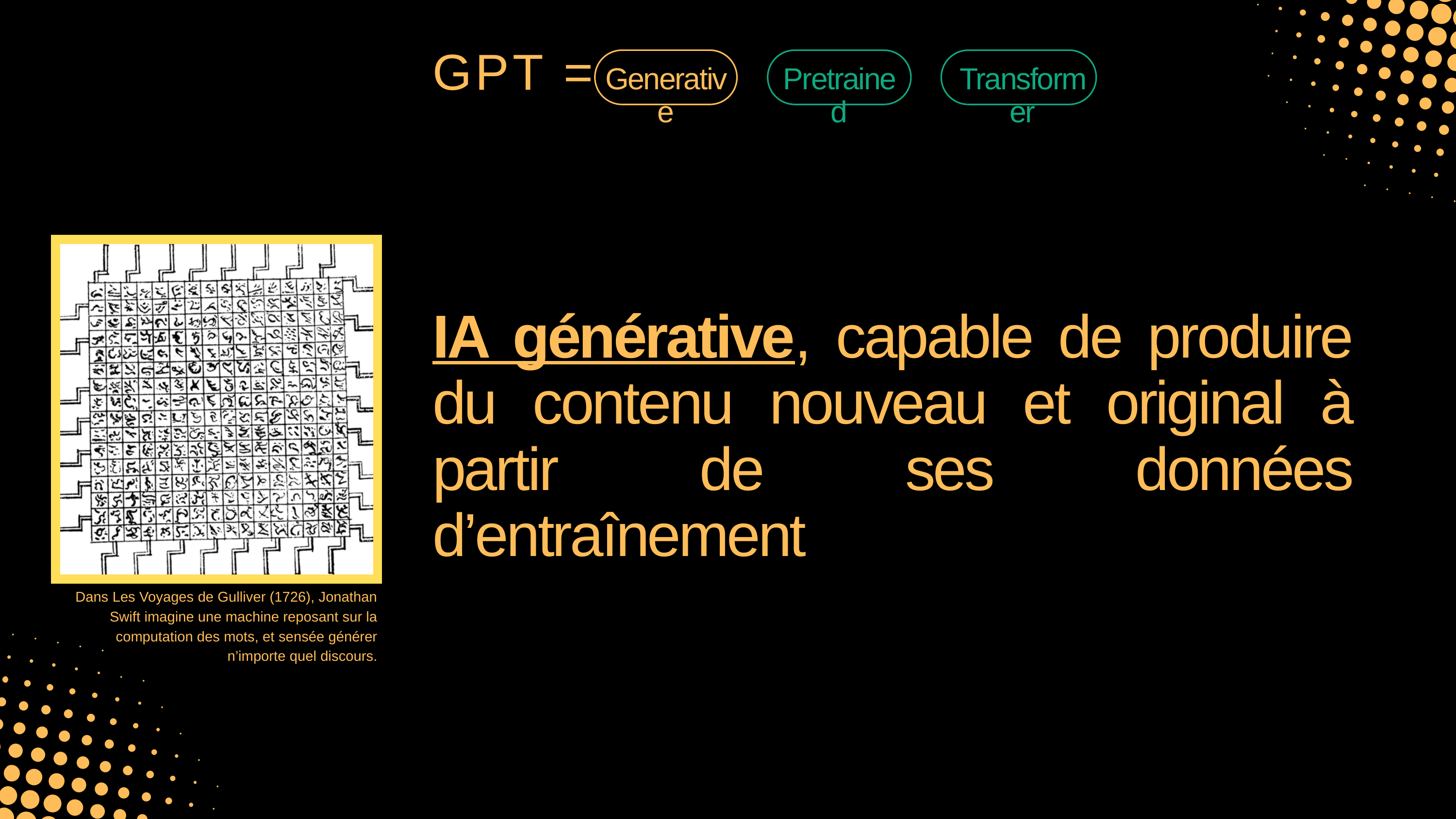

GPT =

Generative
Pretrained
Transformer

IA générative, capable de produire du contenu nouveau et original à partir de ses données d’entraînement
Dans Les Voyages de Gulliver (1726), Jonathan Swift imagine une machine reposant sur la computation des mots, et sensée générer n’importe quel discours.